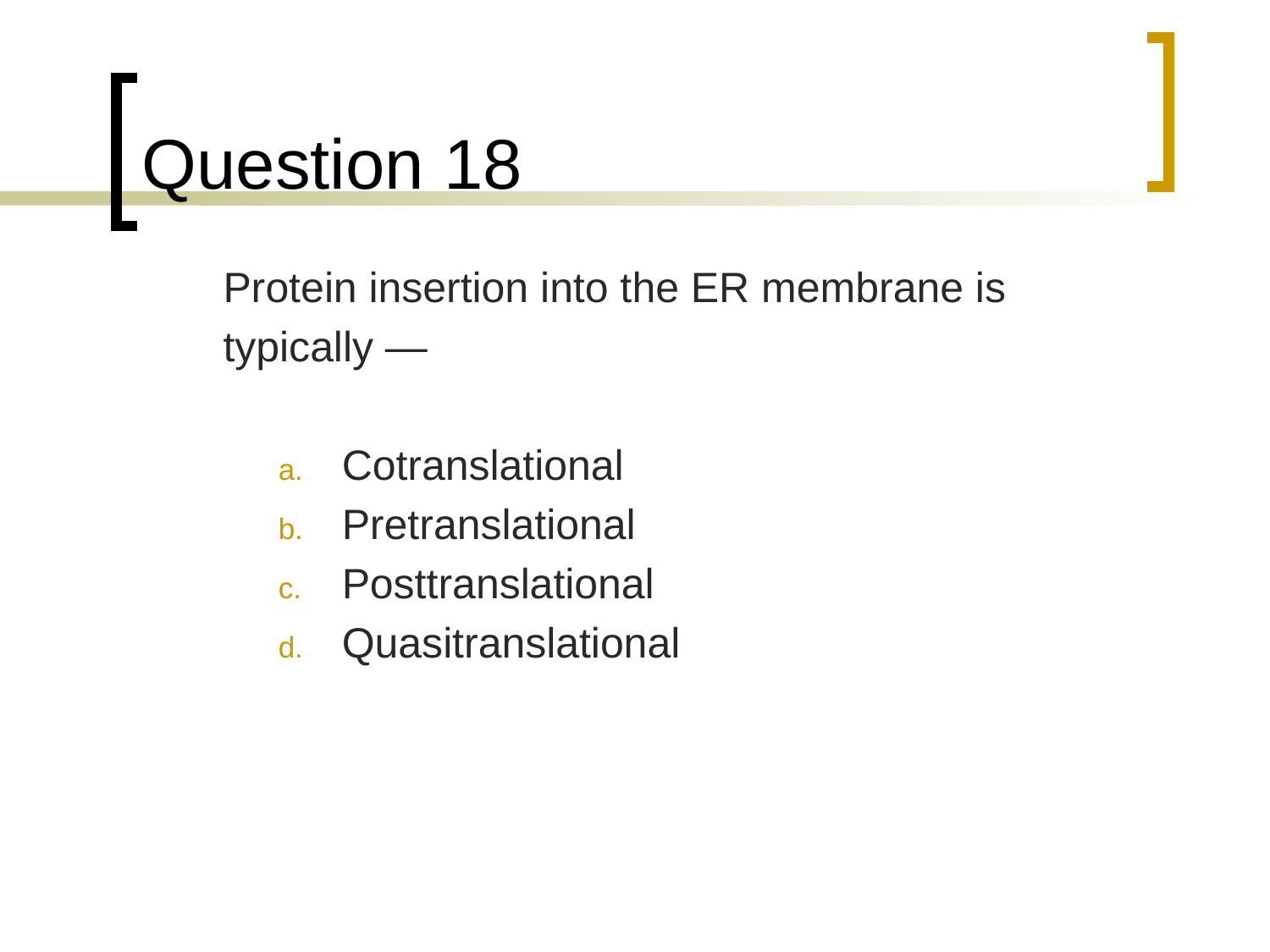

# Question 18
	Protein insertion into the ER membrane is
	typically —

Cotranslational
Pretranslational
Posttranslational
Quasitranslational